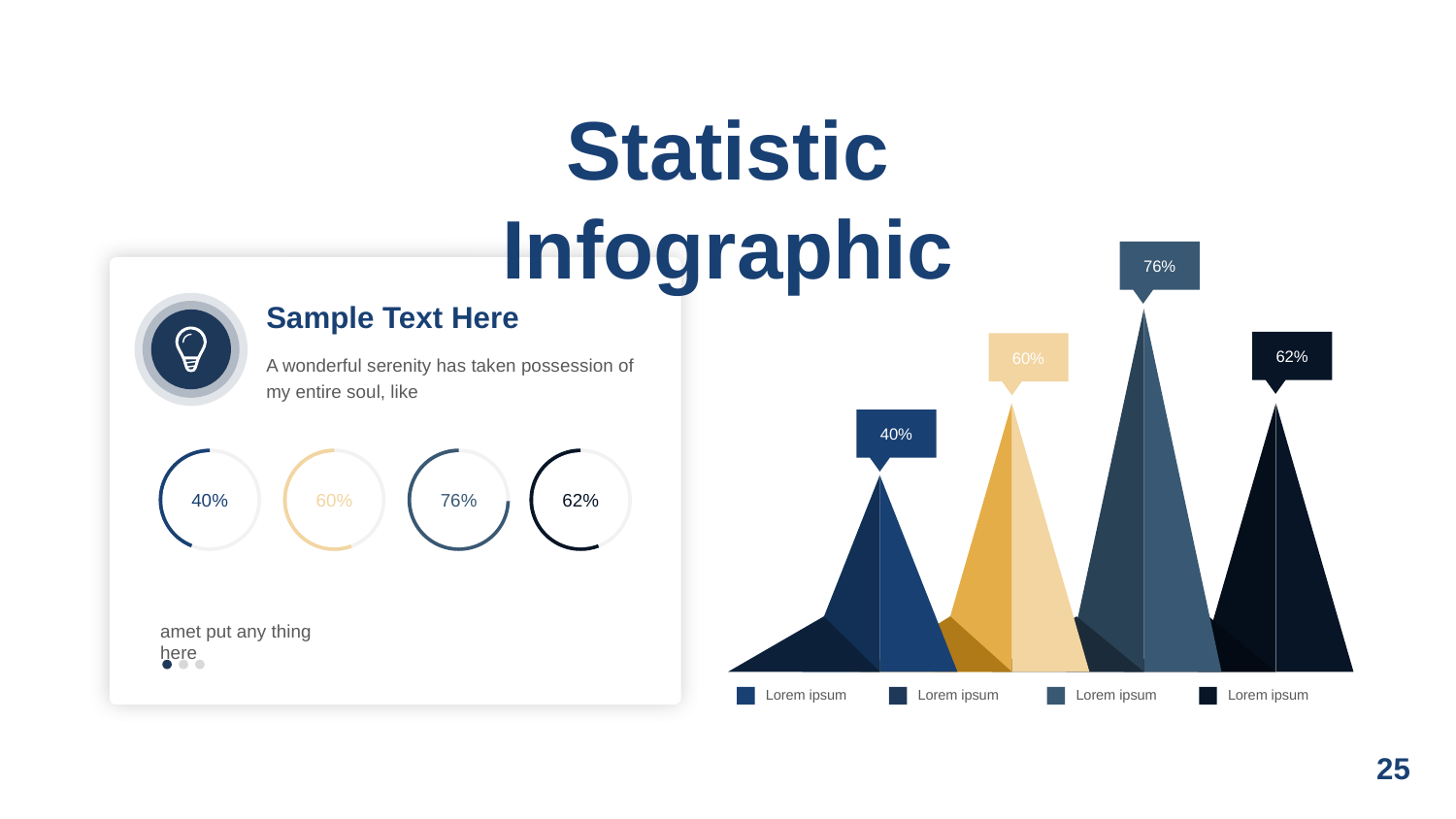

Statistic Infographic
76%

62%
60%

40%

Lorem ipsum
Lorem ipsum
Lorem ipsum
Lorem ipsum

Sample Text Here
A wonderful serenity has taken possession of my entire soul, like

40%

60%

76%

62%
amet put any thing here